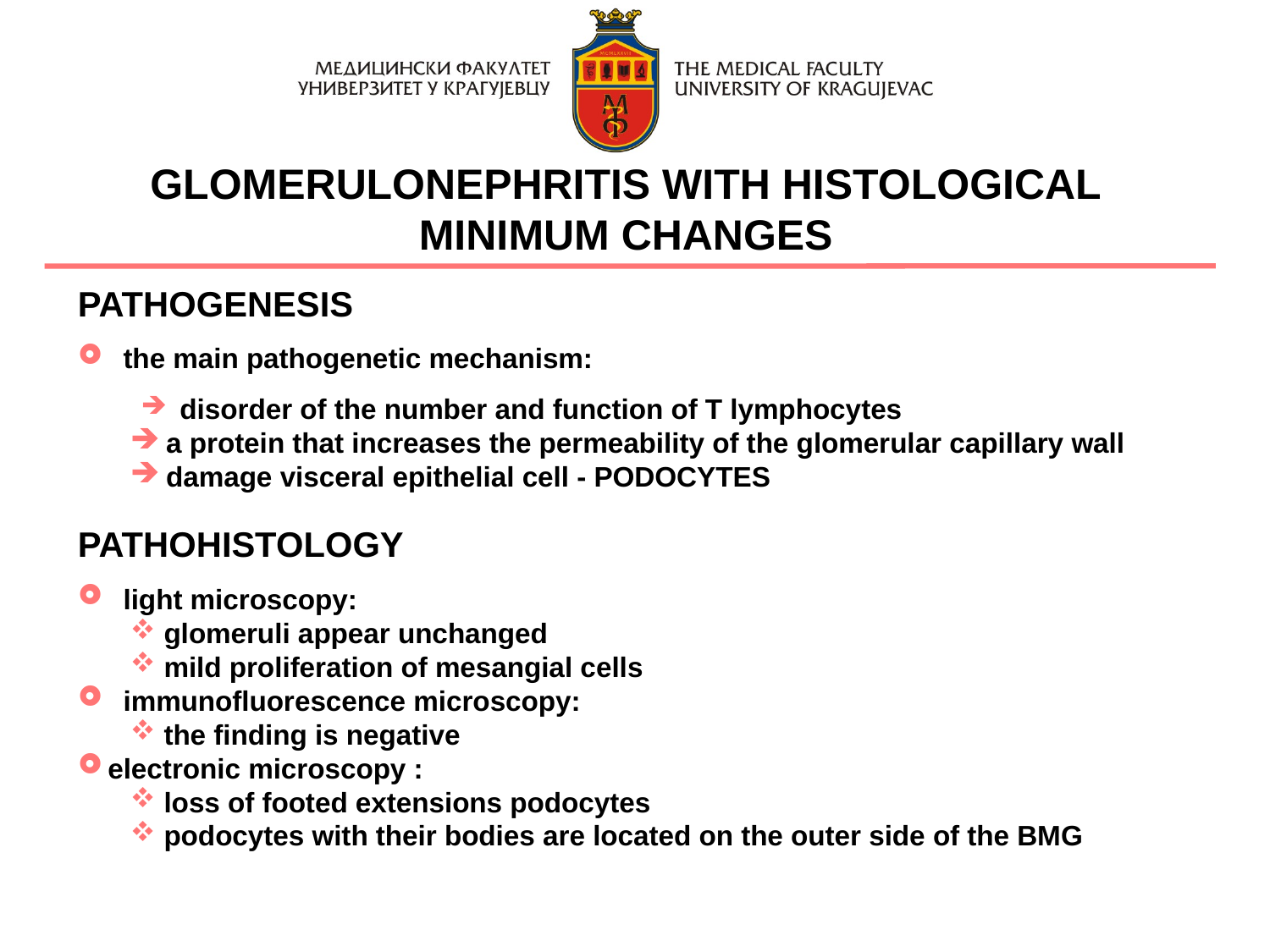

GLOMERULONEPHRITIS WITH HISTOLOGICAL
MINIMUM CHANGES
PATHOGENESIS

  the main pathogenetic mechanism:

  disorder of the number and function of T lymphocytes
 a protein that increases the permeability of the glomerular capillary wall
 damage visceral epithelial cell - PODOCYTES

PATHOHISTOLOGY

  light microscopy:
 glomeruli appear unchanged
 mild proliferation of mesangial cells
  immunofluorescence microscopy:
 the finding is negative
electronic microscopy :
 loss of footed extensions podocytes
 podocytes with their bodies are located on the outer side of the BMG